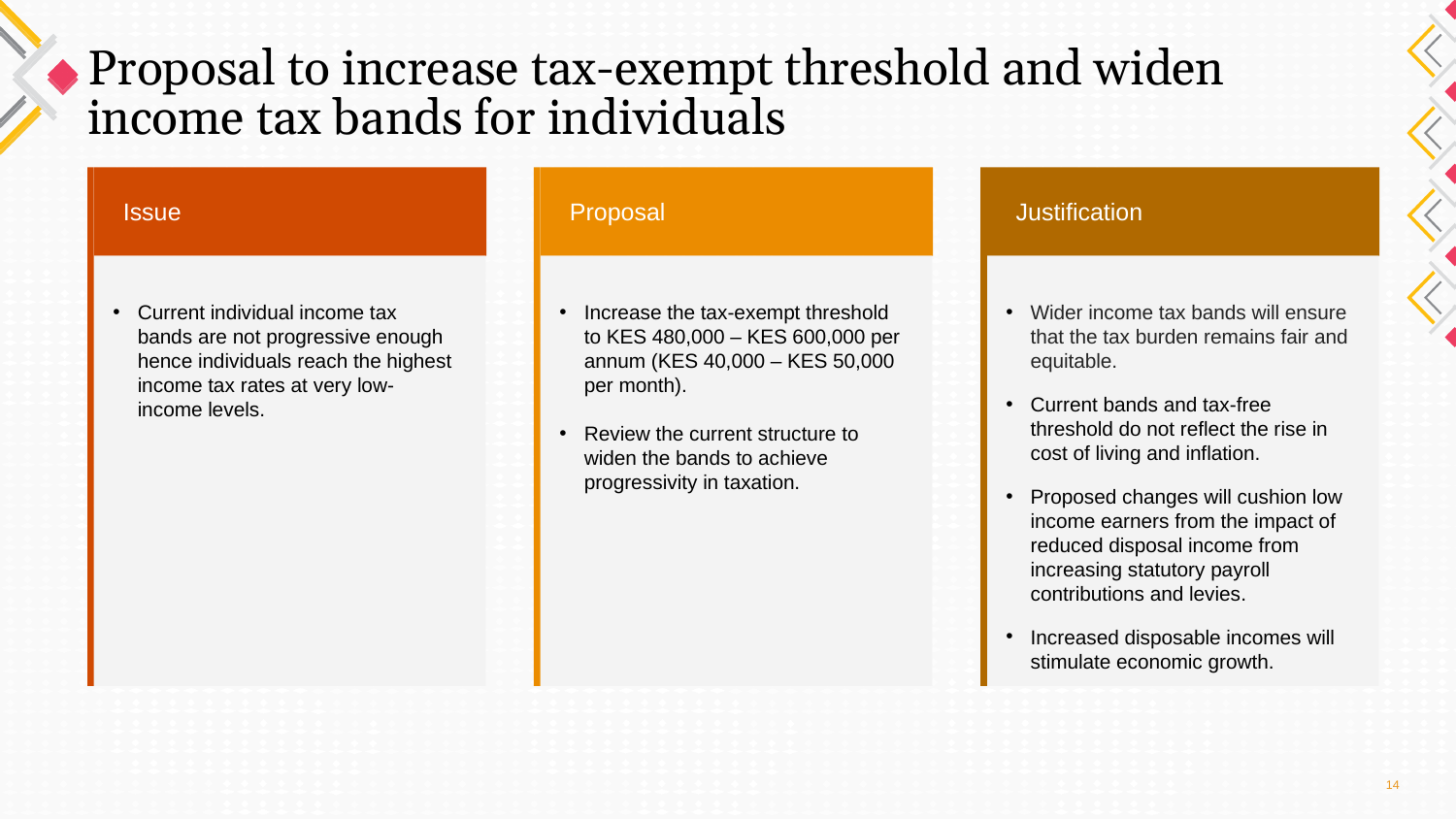

# Proposal to increase tax-exempt threshold and widen income tax bands for individuals

Issue
Current individual income tax bands are not progressive enough hence individuals reach the highest income tax rates at very low-income levels.

Proposal
Increase the tax-exempt threshold to KES 480,000 – KES 600,000 per annum (KES 40,000 – KES 50,000 per month).

Review the current structure to widen the bands to achieve progressivity in taxation.

Justification
Wider income tax bands will ensure that the tax burden remains fair and equitable.

Current bands and tax-free threshold do not reflect the rise in cost of living and inflation.

Proposed changes will cushion low income earners from the impact of reduced disposal income from increasing statutory payroll contributions and levies.

Increased disposable incomes will stimulate economic growth.